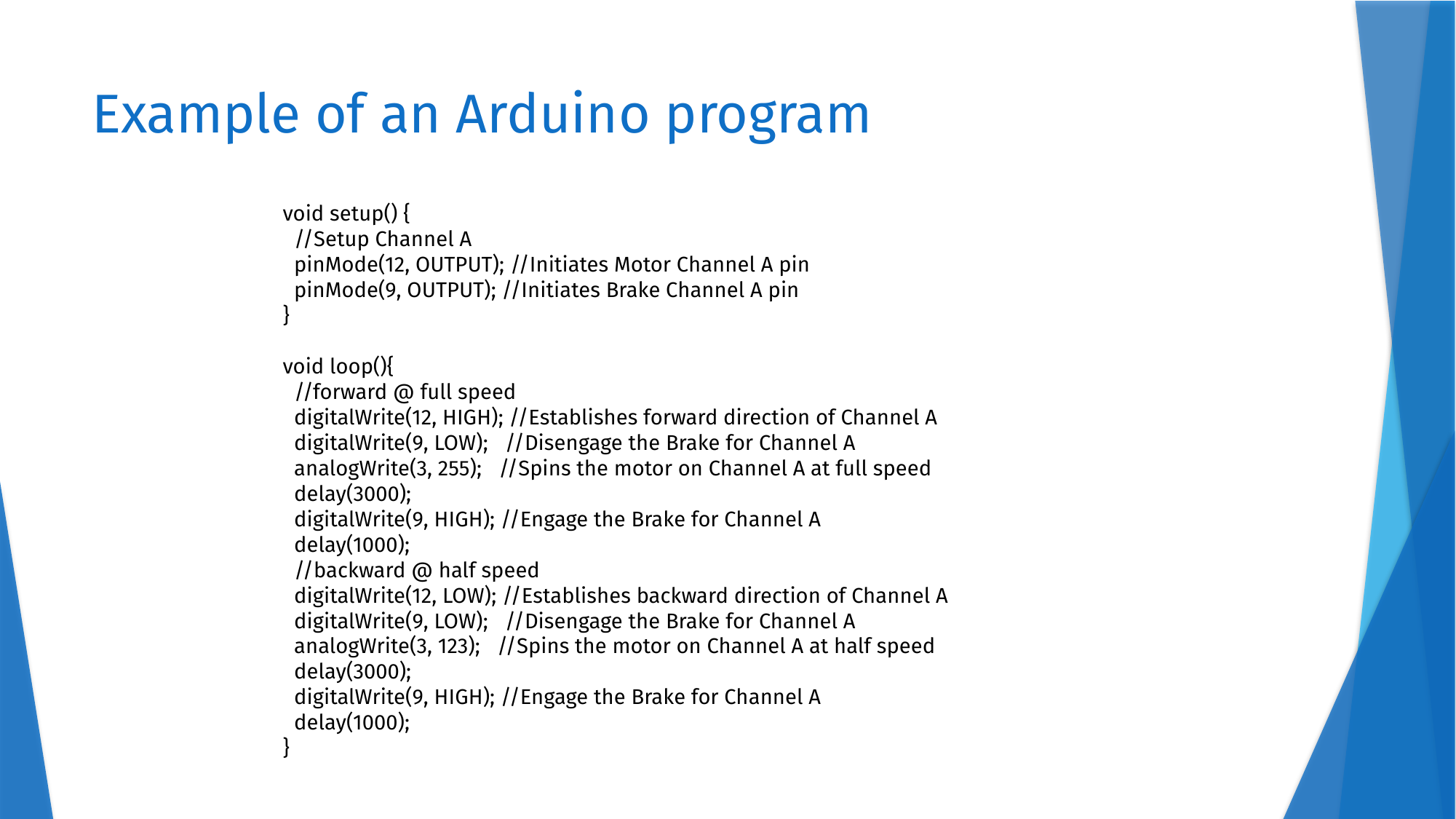

# Example of an Arduino program
void setup() {
  //Setup Channel A
  pinMode(12, OUTPUT); //Initiates Motor Channel A pin
  pinMode(9, OUTPUT); //Initiates Brake Channel A pin
}

void loop(){
  //forward @ full speed
  digitalWrite(12, HIGH); //Establishes forward direction of Channel A
  digitalWrite(9, LOW);   //Disengage the Brake for Channel A
  analogWrite(3, 255);   //Spins the motor on Channel A at full speed
  delay(3000);
  digitalWrite(9, HIGH); //Engage the Brake for Channel A
  delay(1000);
  //backward @ half speed
  digitalWrite(12, LOW); //Establishes backward direction of Channel A
  digitalWrite(9, LOW);   //Disengage the Brake for Channel A
  analogWrite(3, 123);   //Spins the motor on Channel A at half speed
  delay(3000);
  digitalWrite(9, HIGH); //Engage the Brake for Channel A
  delay(1000);
}